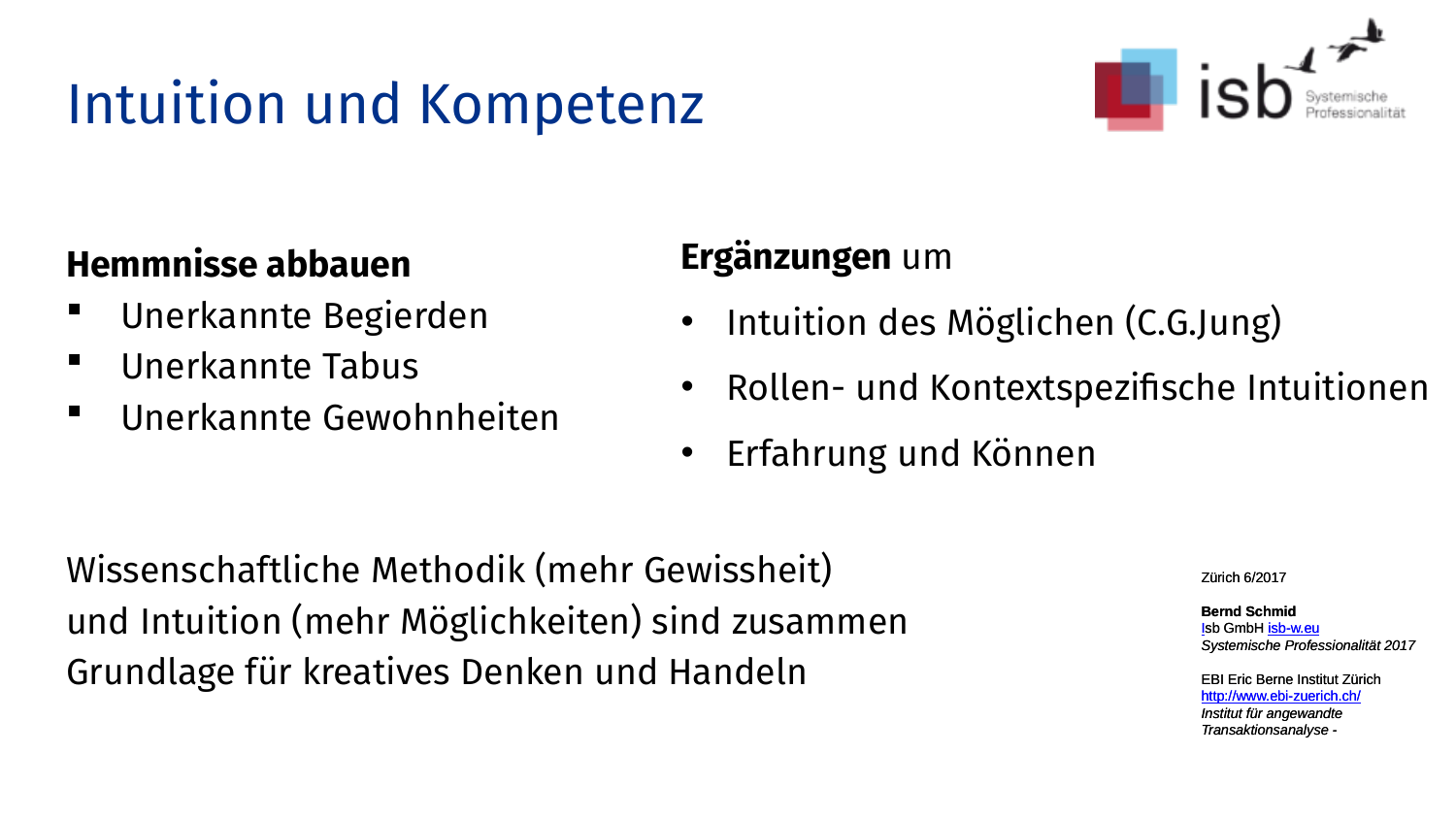

# Intuition und Kompetenz
Hemmnisse abbauen
Unerkannte Begierden
Unerkannte Tabus
Unerkannte Gewohnheiten

Wissenschaftliche Methodik (mehr Gewissheit)
und Intuition (mehr Möglichkeiten) sind zusammen
Grundlage für kreatives Denken und Handeln

Ergänzungen um
Intuition des Möglichen (C.G.Jung)
Rollen- und Kontextspezifische Intuitionen
Erfahrung und Können

Zürich 6/2017
Bernd Schmid
Isb GmbH isb-w.eu
Systemische Professionalität 2017

EBI Eric Berne Institut Zürich
http://www.ebi-zuerich.ch/
Institut für angewandte Transaktionsanalyse -